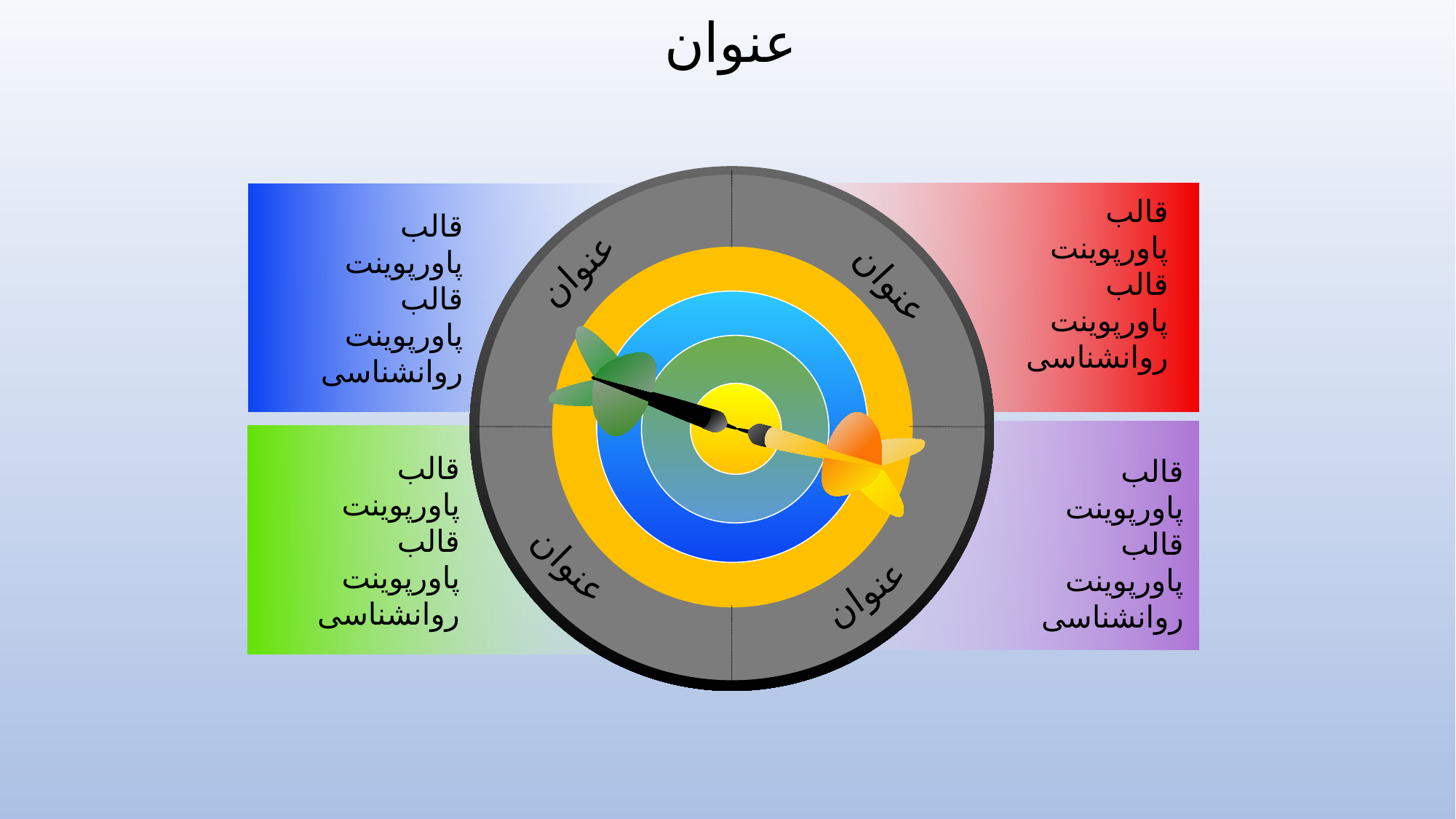

عنوان

قالب پاورپوينت قالب پاورپوینت روانشناسی
قالب پاورپوينت قالب پاورپوینت روانشناسی
عنوان
عنوان

قالب پاورپوينت قالب پاورپوینت روانشناسی
قالب پاورپوينت قالب پاورپوینت روانشناسی
عنوان
عنوان